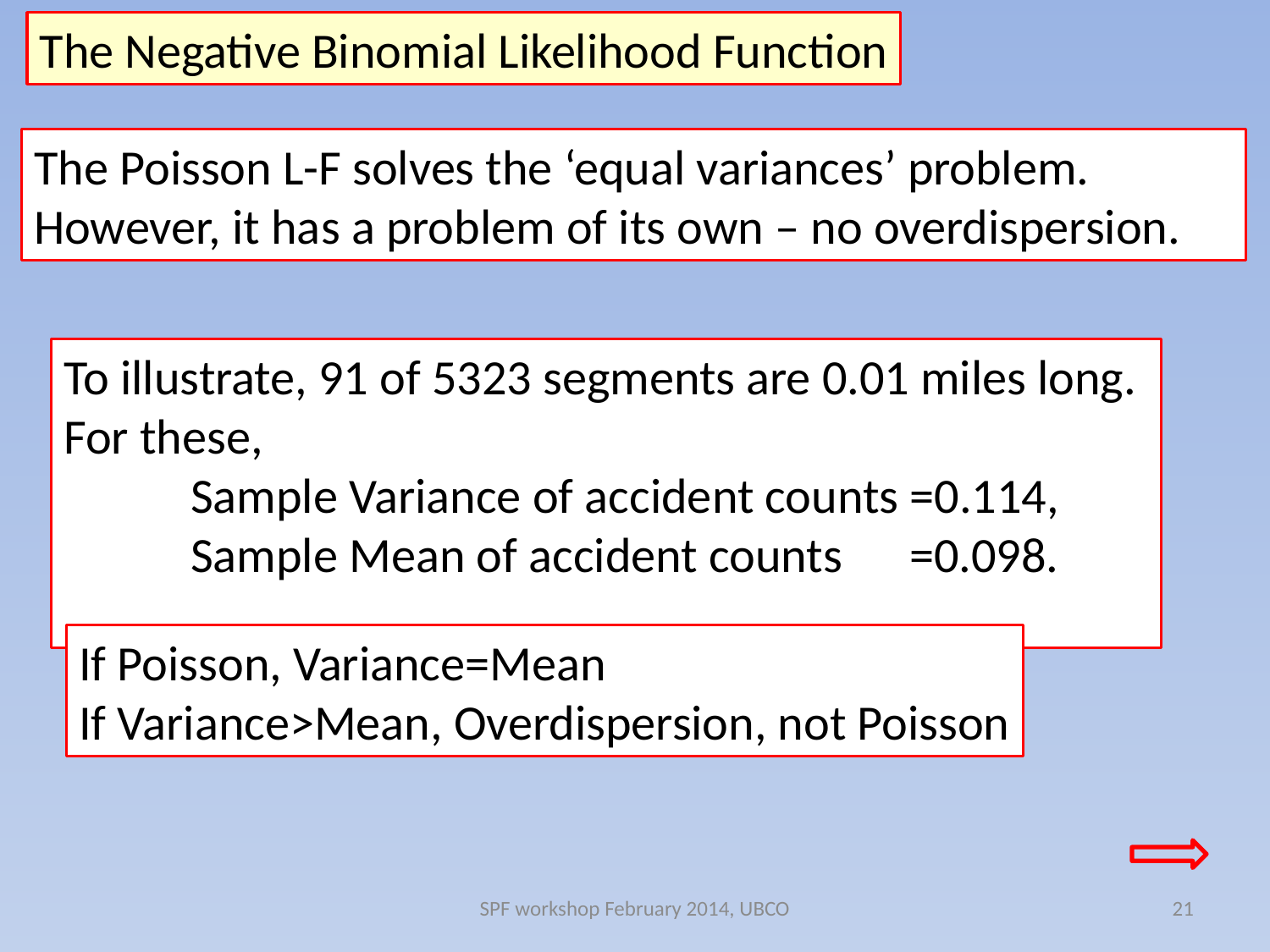

The Negative Binomial Likelihood Function
The Poisson L-F solves the ‘equal variances’ problem.
However, it has a problem of its own – no overdispersion.
To illustrate, 91 of 5323 segments are 0.01 miles long.
For these,
	Sample Variance of accident counts =0.114,
	Sample Mean of accident counts      =0.098.
If Poisson, Variance=Mean
If Variance>Mean, Overdispersion, not Poisson

SPF workshop February 2014, UBCO
21